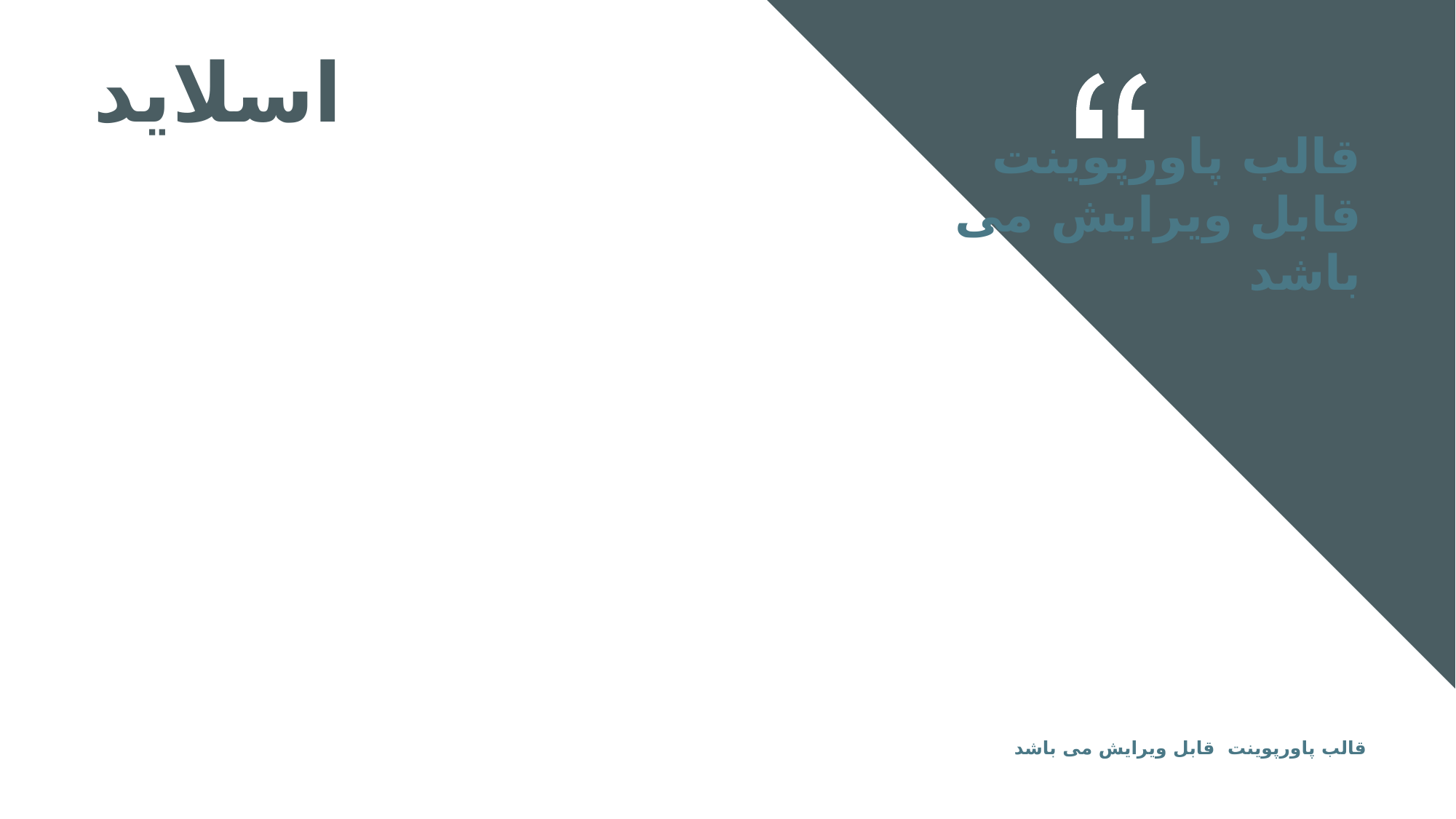

اسلاید
عالی

قالب پاورپوینت  قابل ویرایش می باشد
ما ارائه PPT حرفه ای با کیفیت ایجاد می کنیم
قالب پاورپوینت  قابل ویرایش می باشد